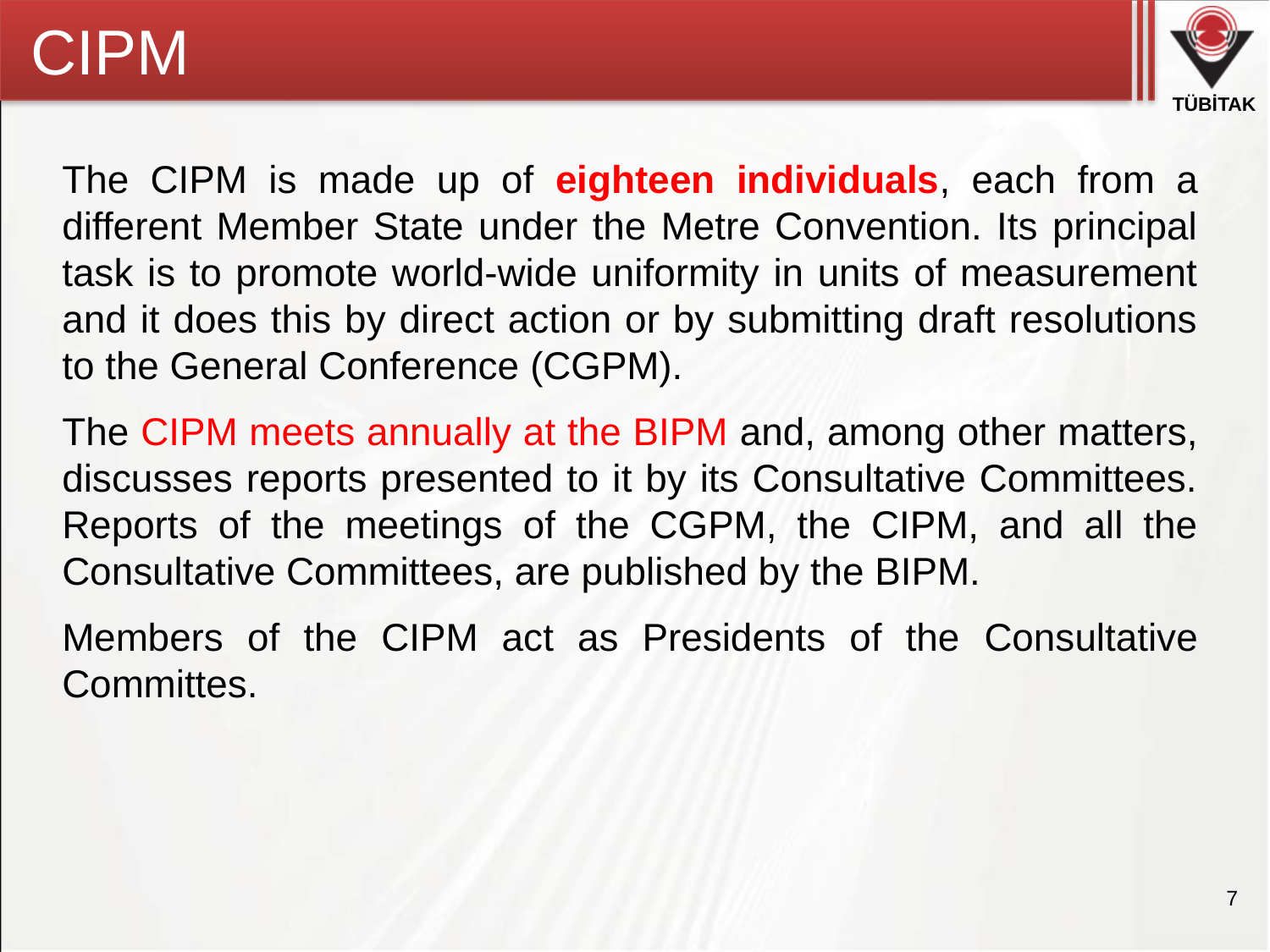

CIPM
The CIPM is made up of eighteen individuals, each from a different Member State under the Metre Convention. Its principal task is to promote world-wide uniformity in units of measurement and it does this by direct action or by submitting draft resolutions to the General Conference (CGPM).
The CIPM meets annually at the BIPM and, among other matters, discusses reports presented to it by its Consultative Committees. Reports of the meetings of the CGPM, the CIPM, and all the Consultative Committees, are published by the BIPM.
Members of the CIPM act as Presidents of the Consultative Committes.
7